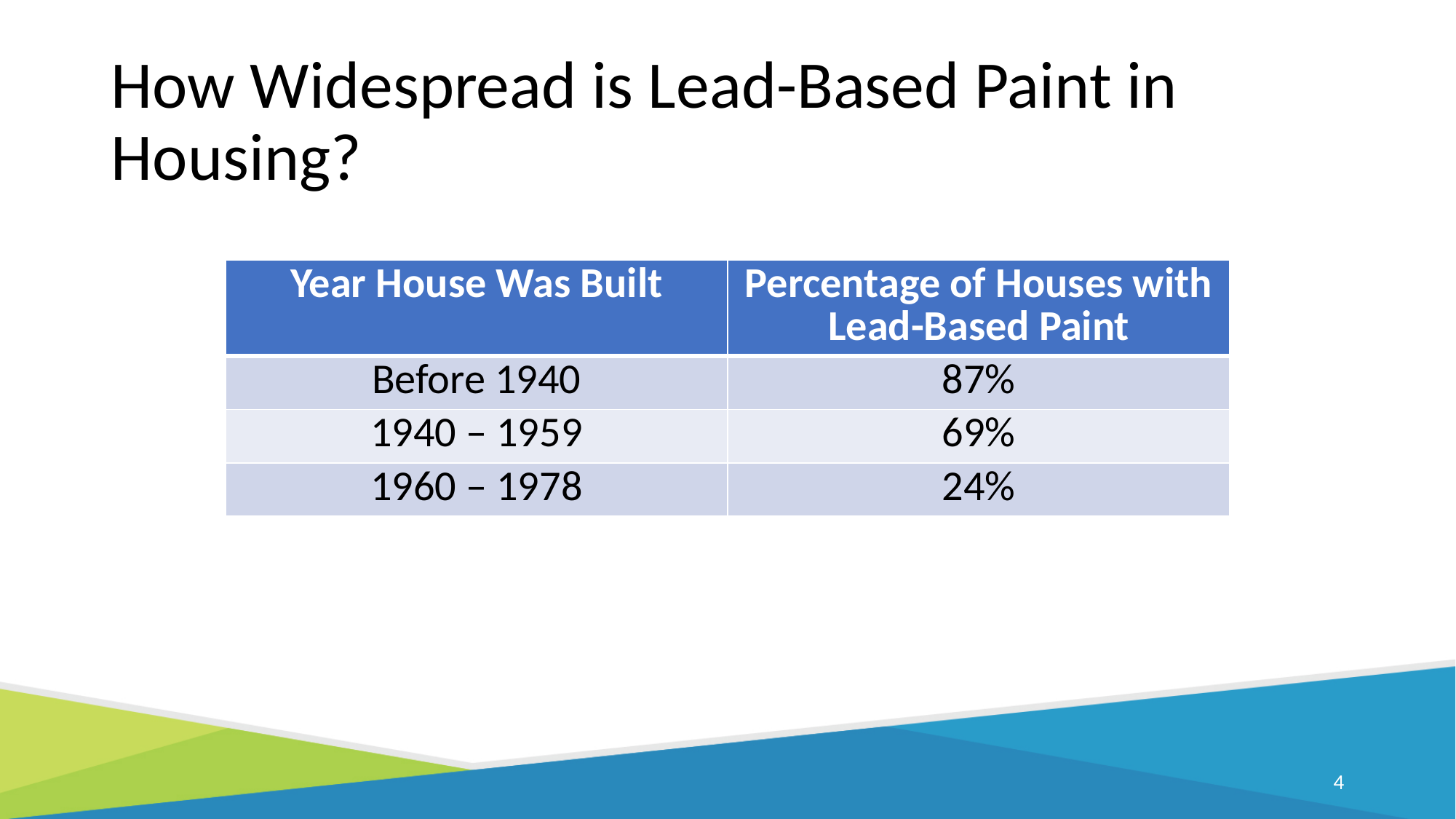

# How Widespread is Lead-Based Paint in Housing?
| Year House Was Built | Percentage of Houses with Lead-Based Paint |
| --- | --- |
| Before 1940 | 87% |
| 1940 – 1959 | 69% |
| 1960 – 1978 | 24% |
4